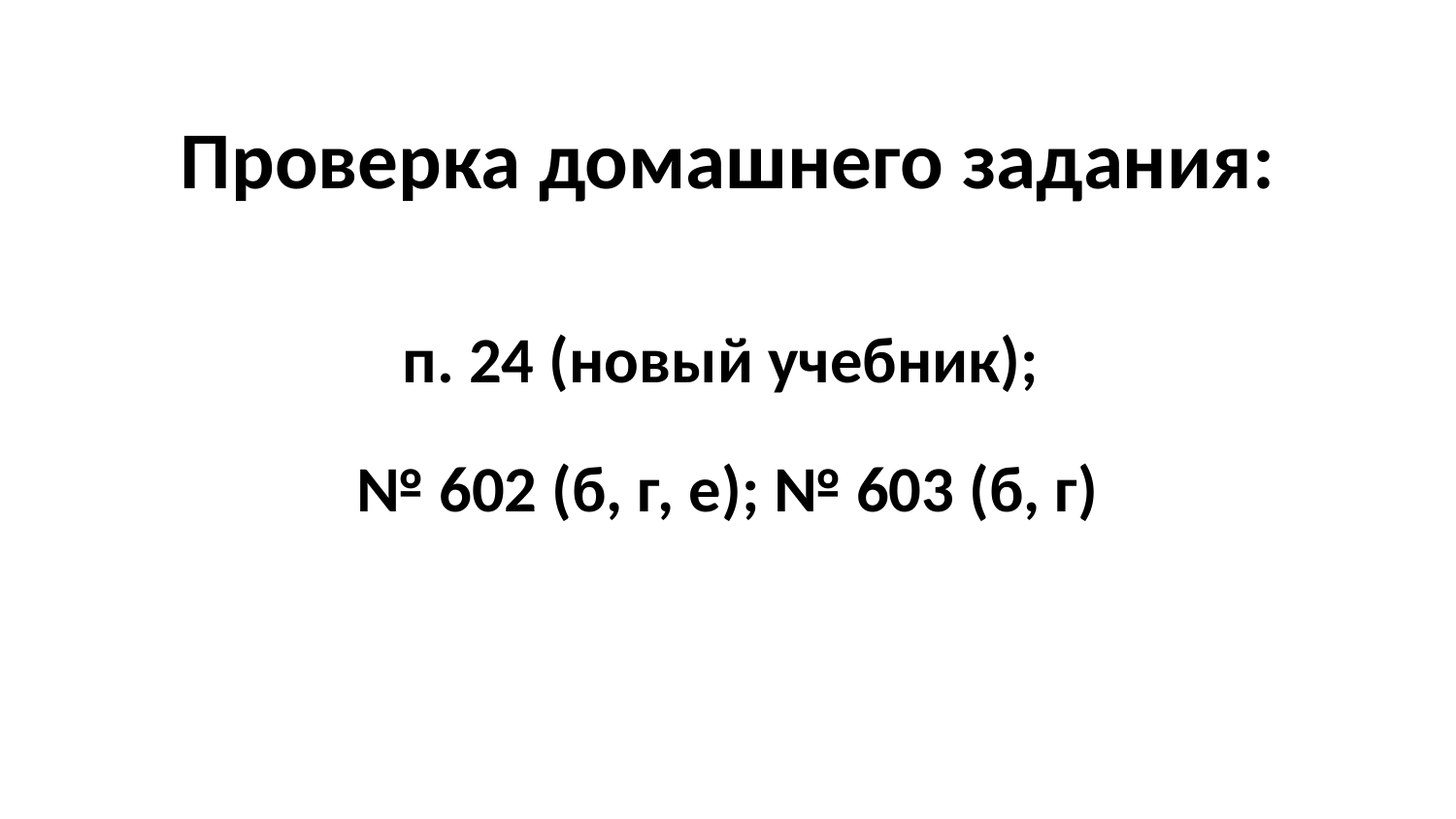

# Проверка домашнего задания:
п. 24 (новый учебник);
№ 602 (б, г, е); № 603 (б, г)